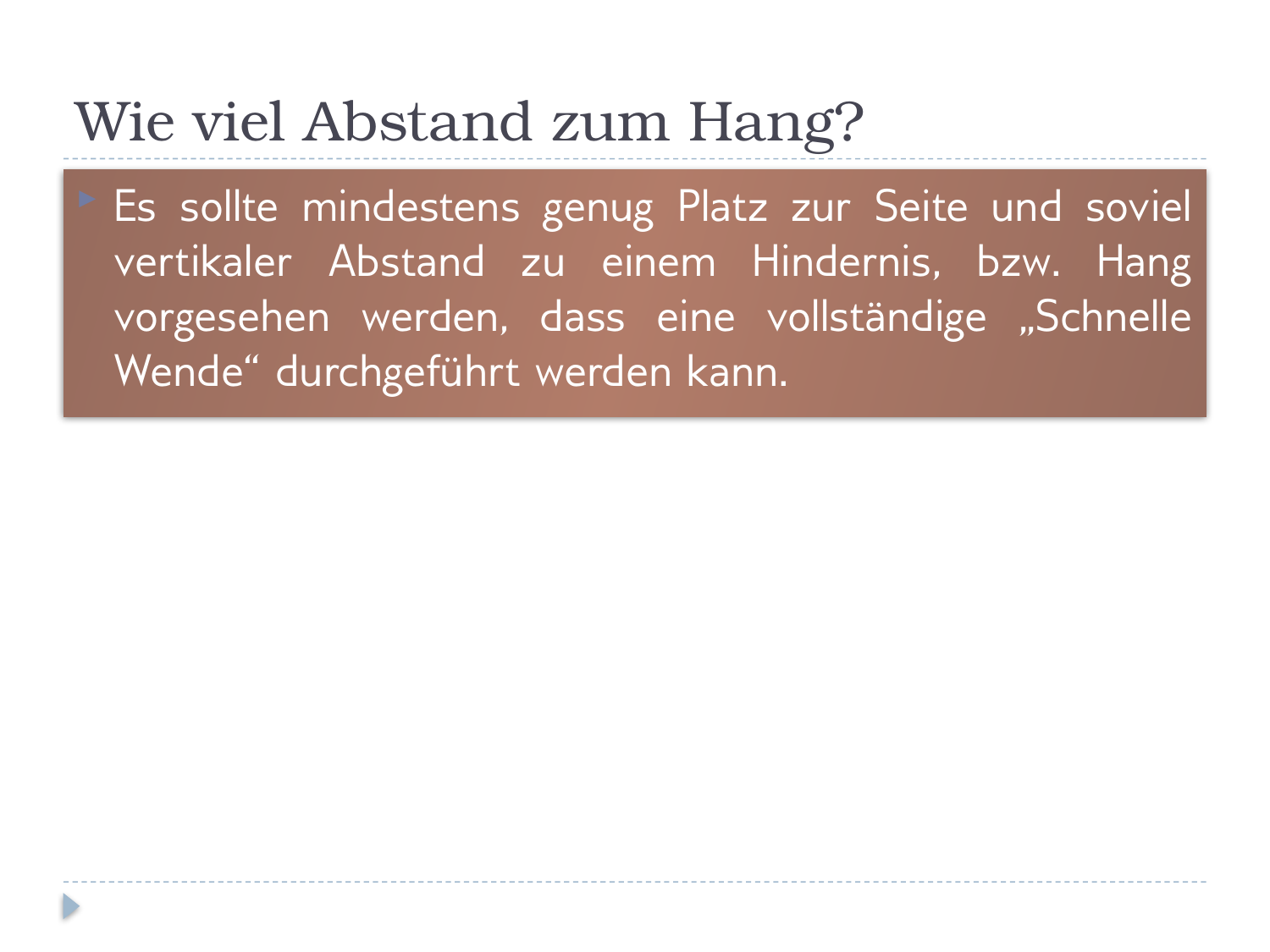

# Wie viel Abstand zum Hang?
Es sollte mindestens genug Platz zur Seite und soviel vertikaler Abstand zu einem Hindernis, bzw. Hang vorgesehen werden, dass eine vollständige „Schnelle Wende“ durchgeführt werden kann.